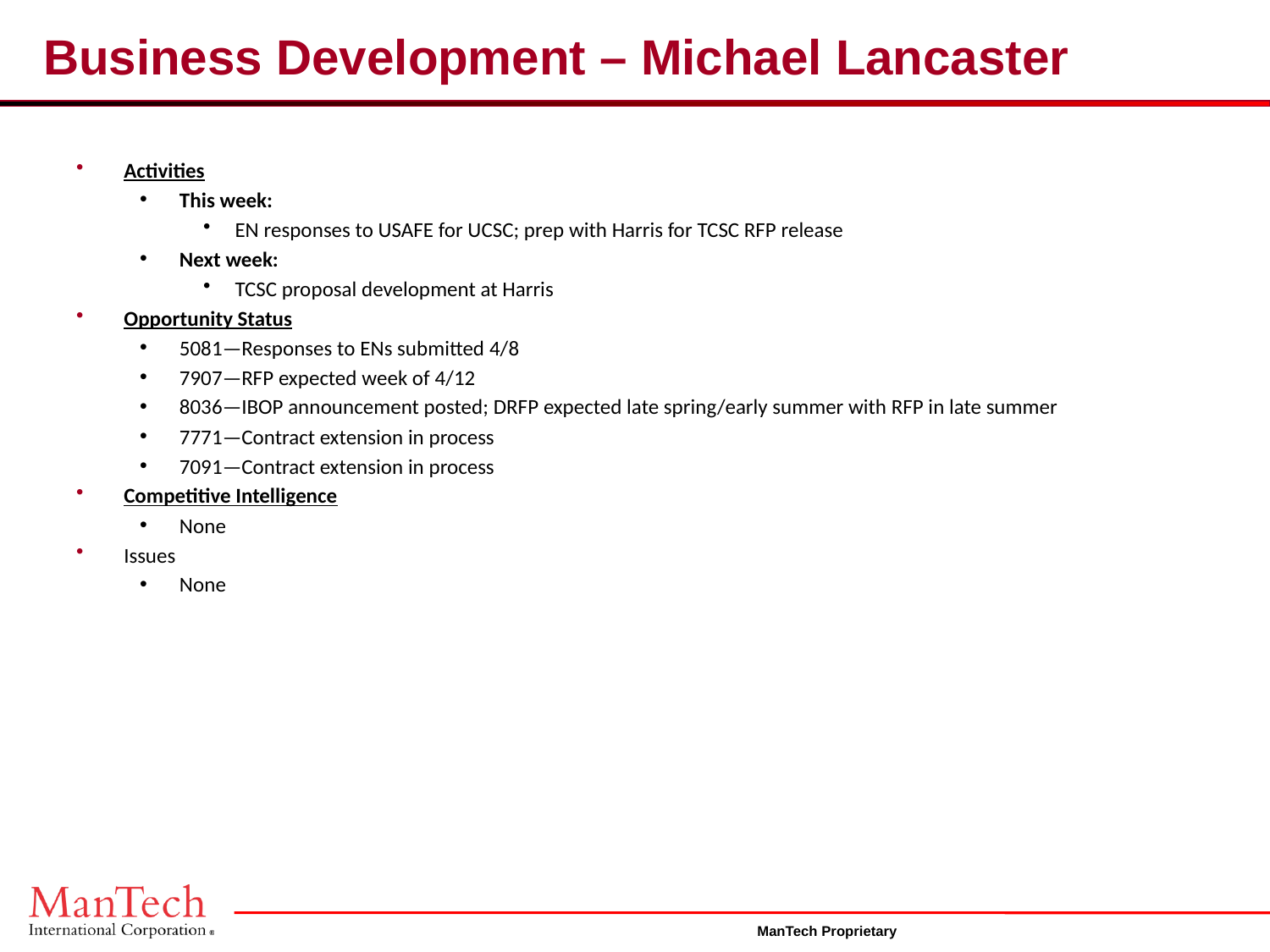

# Business Development – Michael Lancaster
Activities
This week:
EN responses to USAFE for UCSC; prep with Harris for TCSC RFP release
Next week:
TCSC proposal development at Harris
Opportunity Status
5081—Responses to ENs submitted 4/8
7907—RFP expected week of 4/12
8036—IBOP announcement posted; DRFP expected late spring/early summer with RFP in late summer
7771—Contract extension in process
7091—Contract extension in process
Competitive Intelligence
None
Issues
None